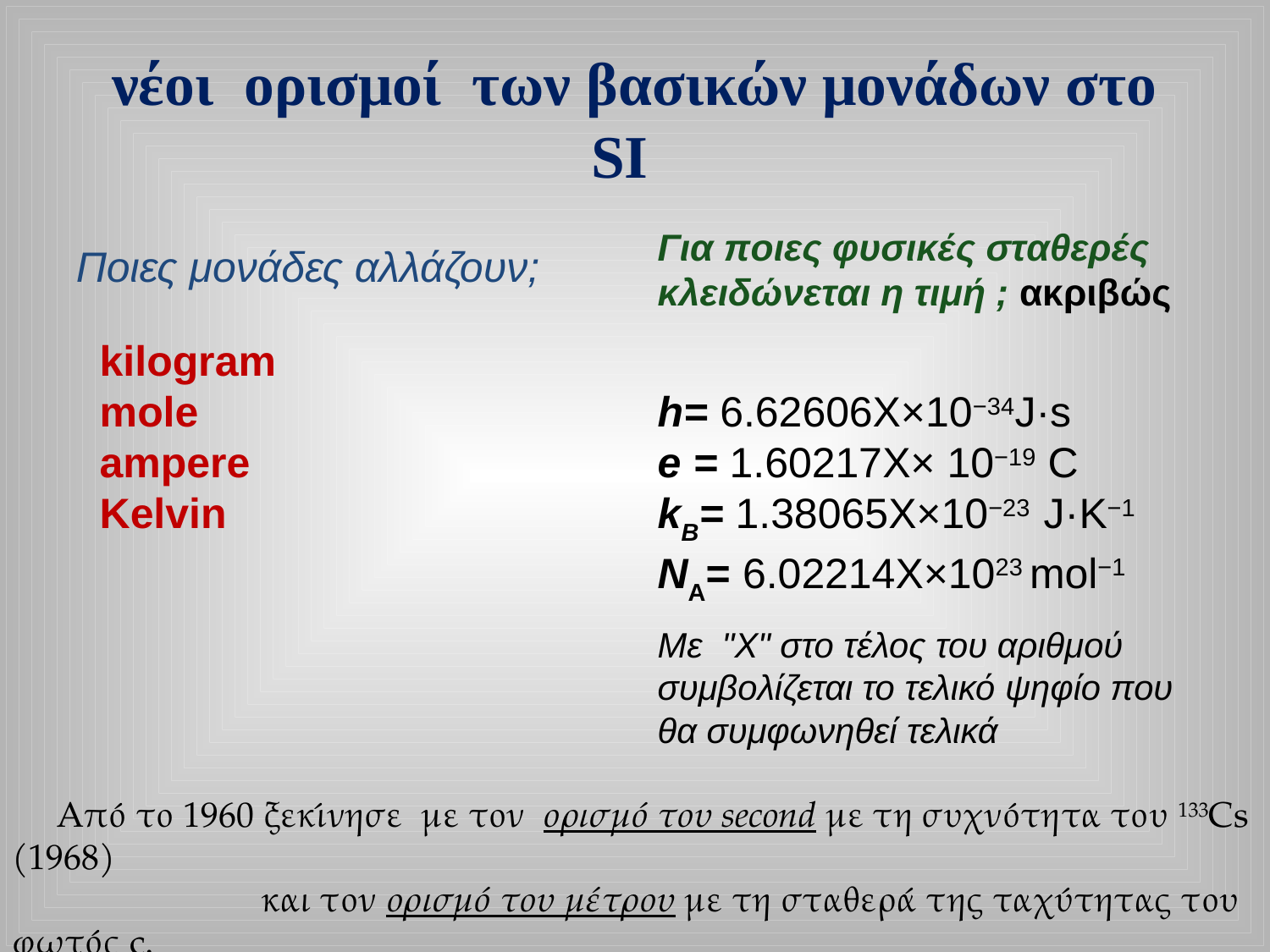

# νέοι  ορισμοί  των βασικών μονάδων στο SI
Ποιες μονάδες αλλάζουν;
Για ποιες φυσικές σταθερές  κλειδώνεται η τιμή ; ακριβώς
  kilogram
  mole
  ampere
  Kelvin

h= 6.62606X×10−34J·s
e = 1.60217X× 10−19 C
kΒ= 1.38065X×10−23  J·K−1
NA= 6.02214X×1023 mol−1

Με  "X" στο τέλος του αριθμού συμβολίζεται το τελικό ψηφίο που θα συμφωνηθεί τελικά
     Από το 1960 ξεκίνησε  με τον  ορισμό του second με τη συχνότητα του 133Cs (1968)
                            και τον ορισμό του μέτρου με τη σταθερά της ταχύτητας του φωτός c.